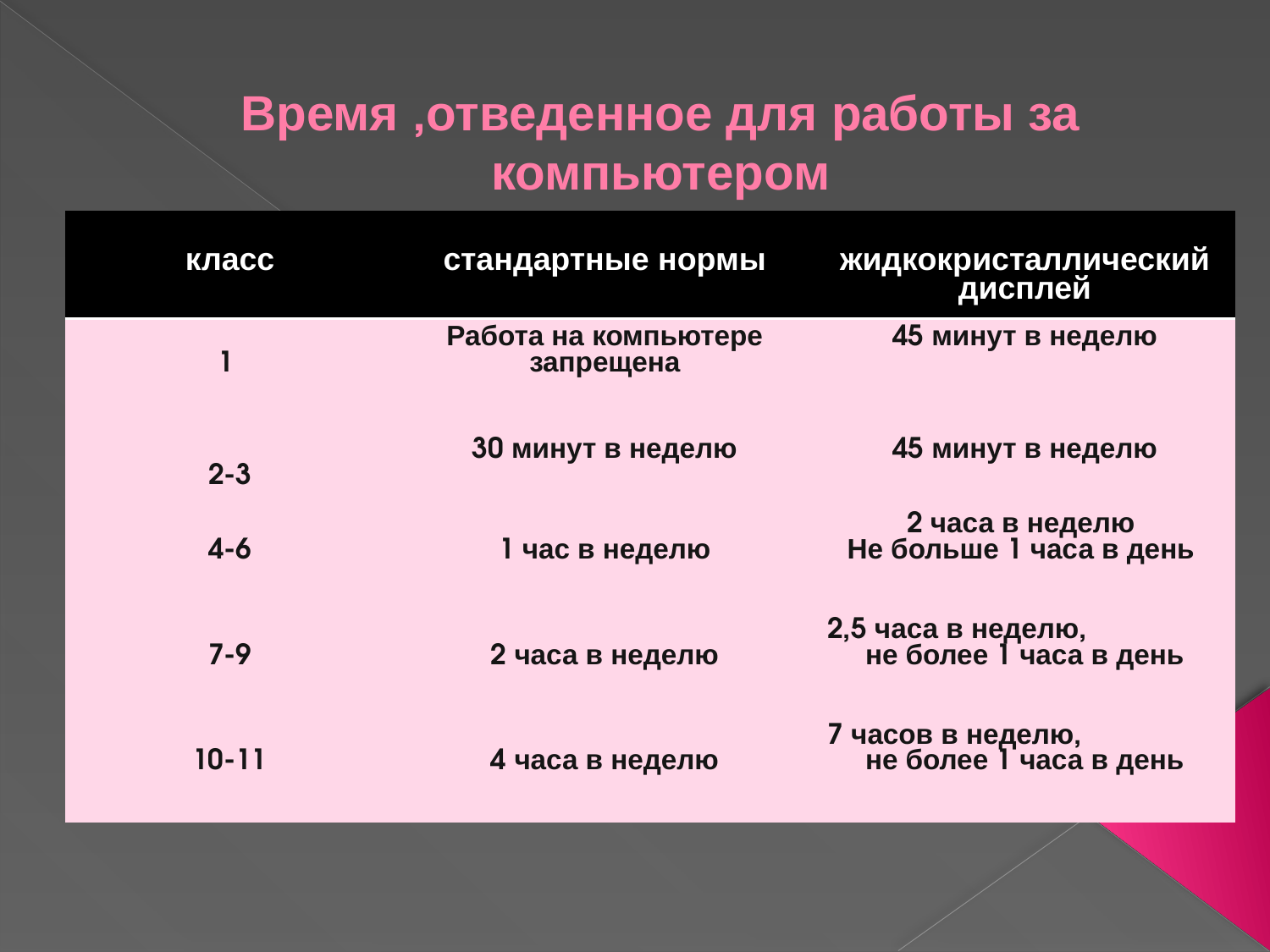

# Время ,отведенное для работы за компьютером
| класс | стандартные нормы | жидкокристаллический дисплей |
| --- | --- | --- |
| 1 | Работа на компьютере запрещена | 45 минут в неделю |
| 2-3 | 30 минут в неделю | 45 минут в неделю |
| 4-6 | 1 час в неделю | 2 часа в неделю Не больше 1 часа в день |
| 7-9 | 2 часа в неделю | 2,5 часа в неделю, не более 1 часа в день |
| 10-11 | 4 часа в неделю | 7 часов в неделю, не более 1 часа в день |